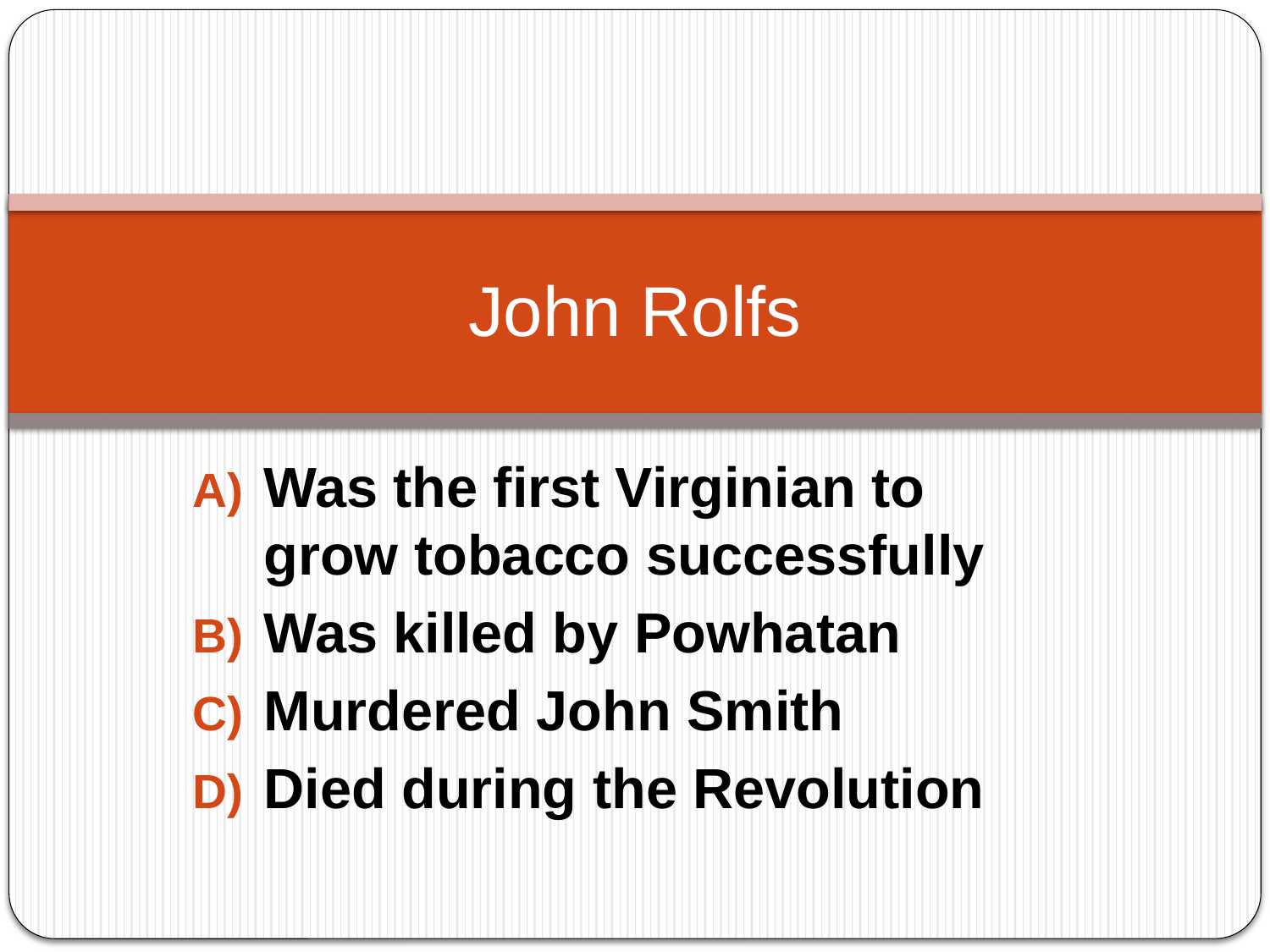

# John Rolfs
Was the first Virginian to grow tobacco successfully
Was killed by Powhatan
Murdered John Smith
Died during the Revolution